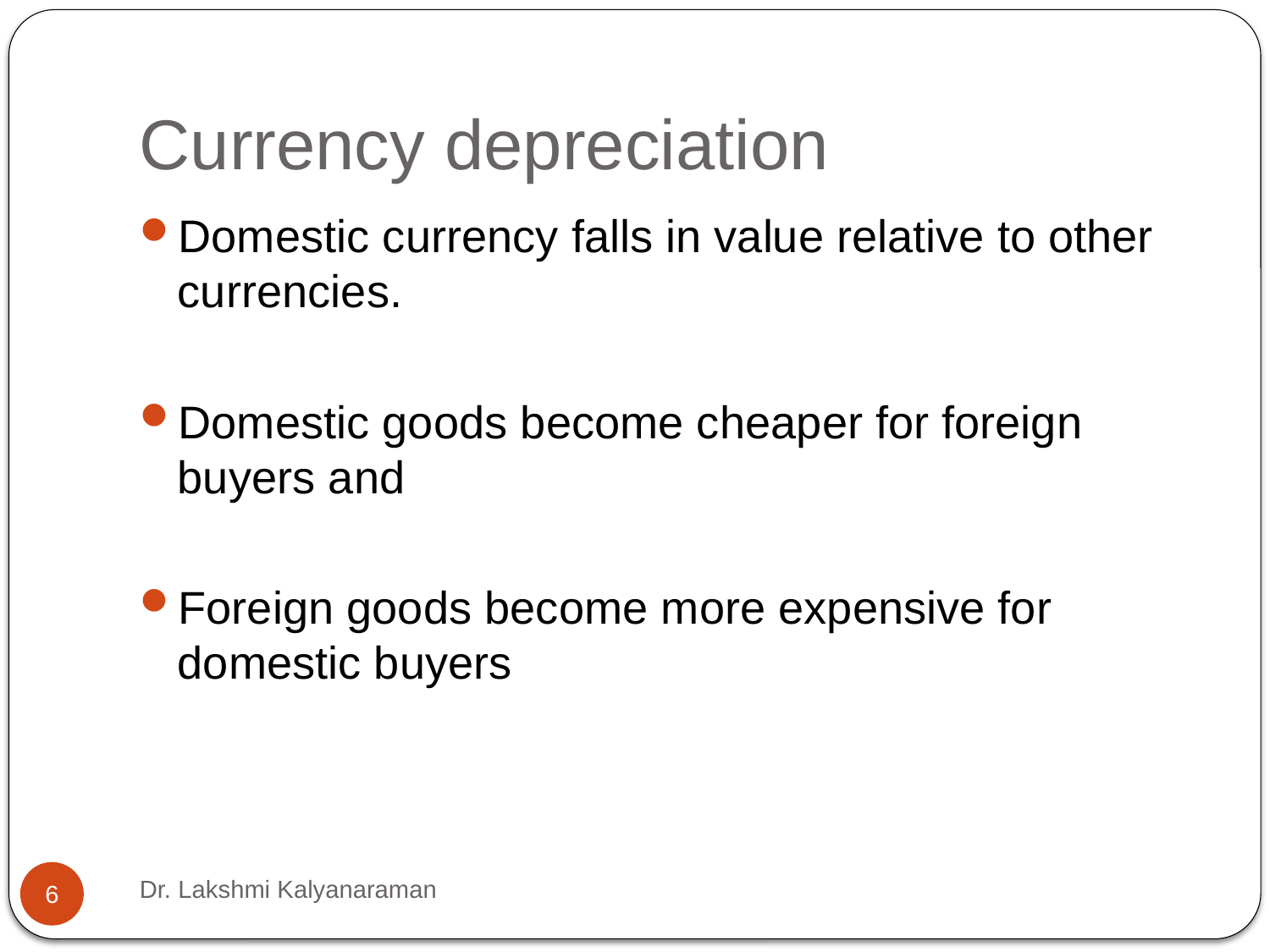

# Currency depreciation
Domestic currency falls in value relative to other currencies.

Domestic goods become cheaper for foreign buyers and

Foreign goods become more expensive for domestic buyers
Dr. Lakshmi Kalyanaraman
6